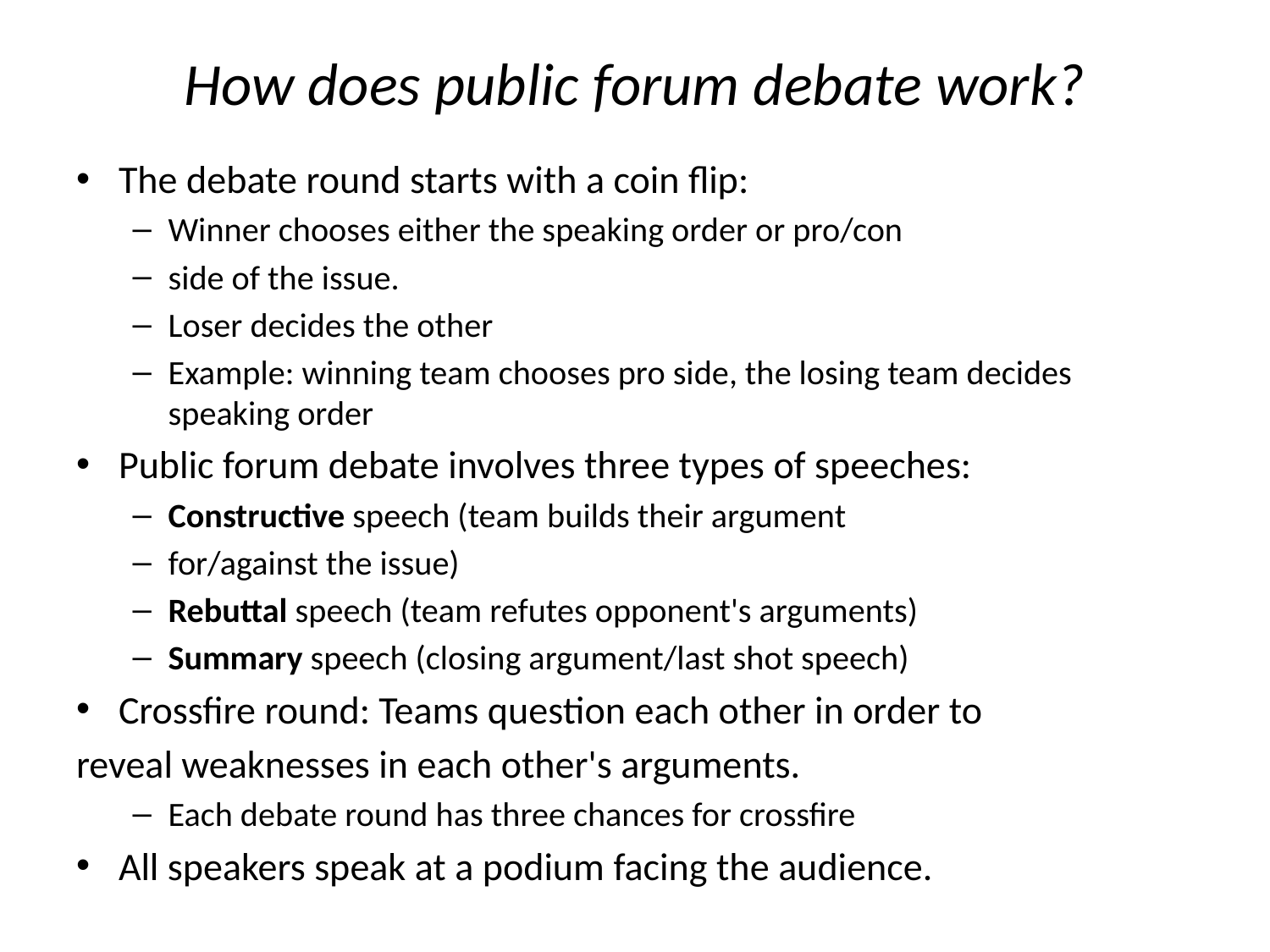

# How does public forum debate work?
The debate round starts with a coin flip:
Winner chooses either the speaking order or pro/con
side of the issue.
Loser decides the other
Example: winning team chooses pro side, the losing team decides speaking order
Public forum debate involves three types of speeches:
Constructive speech (team builds their argument
for/against the issue)
Rebuttal speech (team refutes opponent's arguments)
Summary speech (closing argument/last shot speech)
Crossfire round: Teams question each other in order to
reveal weaknesses in each other's arguments.
Each debate round has three chances for crossfire
All speakers speak at a podium facing the audience.